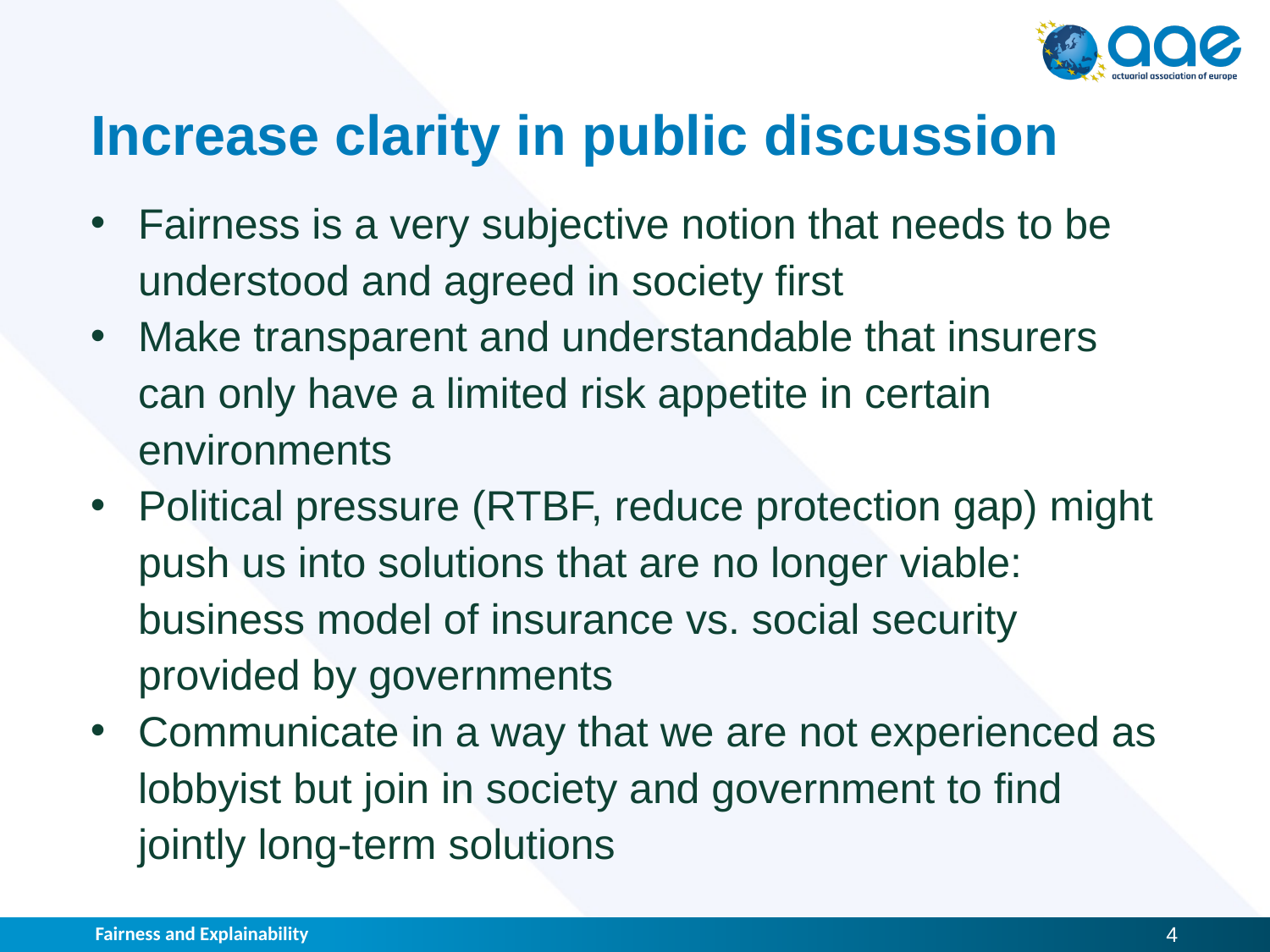

# Increase clarity in public discussion
Fairness is a very subjective notion that needs to be understood and agreed in society first
Make transparent and understandable that insurers can only have a limited risk appetite in certain environments
Political pressure (RTBF, reduce protection gap) might push us into solutions that are no longer viable:
business model of insurance vs. social security provided by governments
Communicate in a way that we are not experienced as lobbyist but join in society and government to find jointly long-term solutions
Fairness and Explainability
4